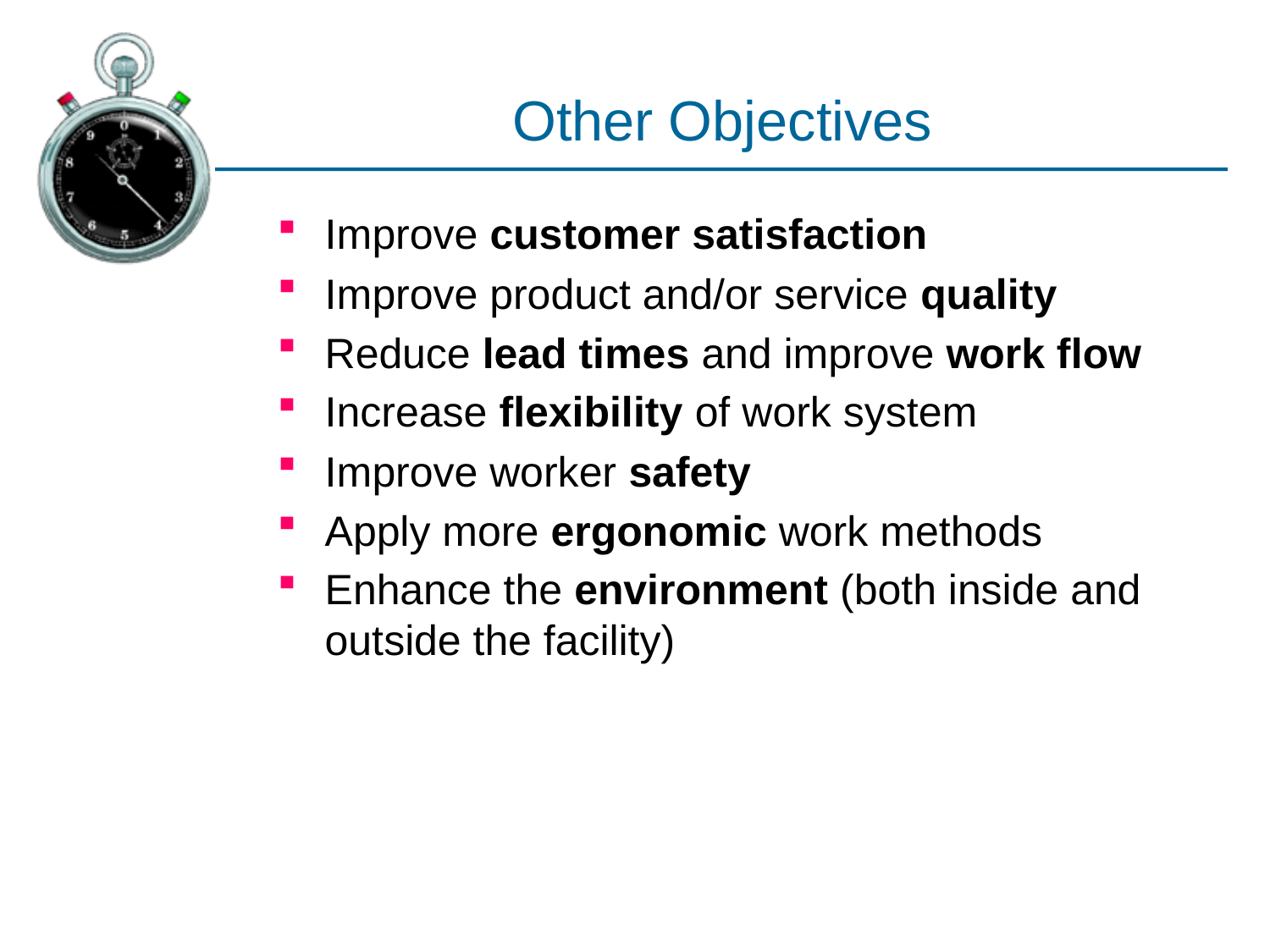

# Other Objectives
Improve customer satisfaction
Improve product and/or service quality
Reduce lead times and improve work flow
Increase flexibility of work system
Improve worker safety
Apply more ergonomic work methods
Enhance the environment (both inside and outside the facility)